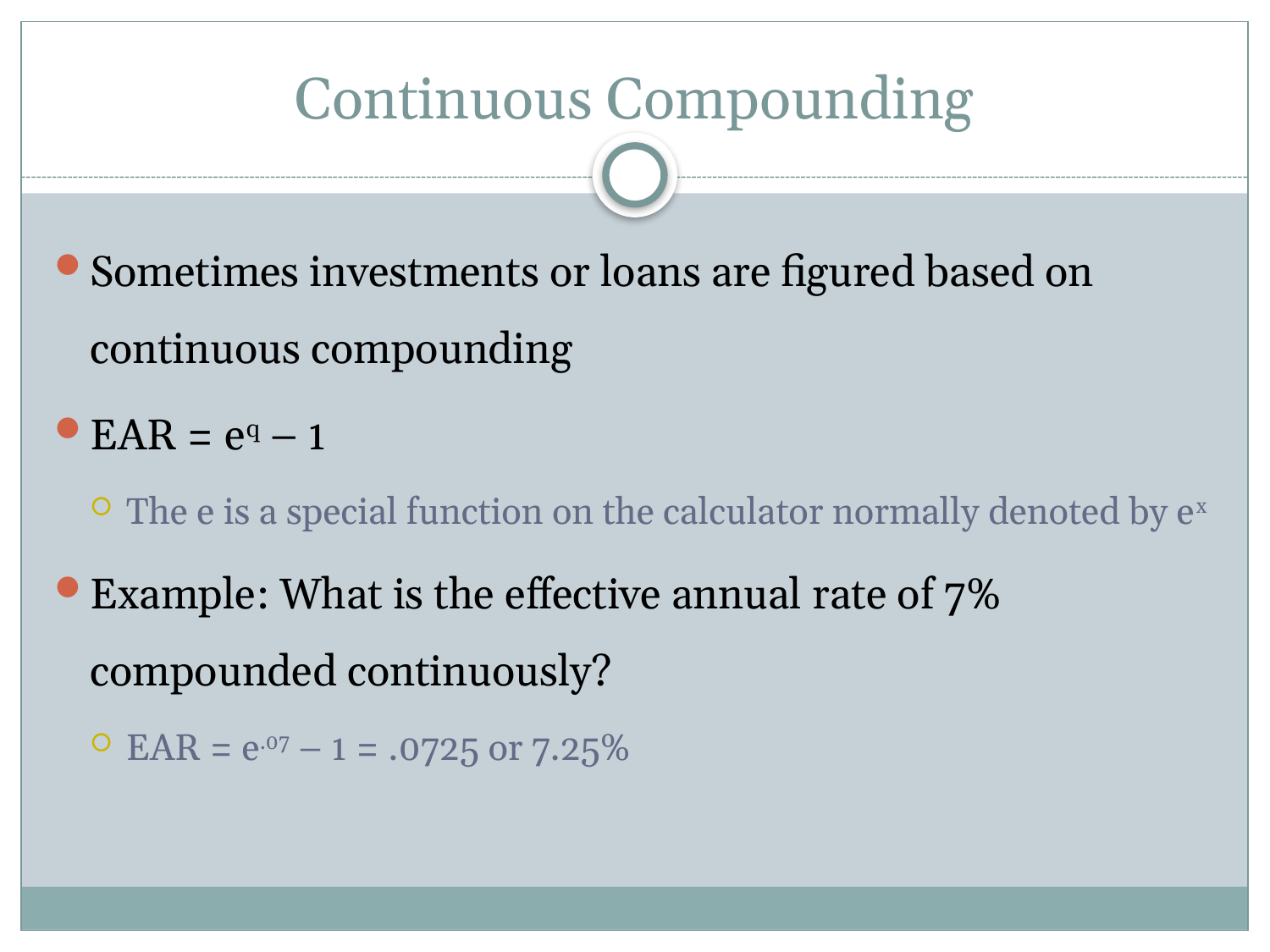

# Continuous Compounding
Sometimes investments or loans are figured based on continuous compounding
EAR = eq – 1
The e is a special function on the calculator normally denoted by ex
Example: What is the effective annual rate of 7% compounded continuously?
EAR = e.07 – 1 = .0725 or 7.25%